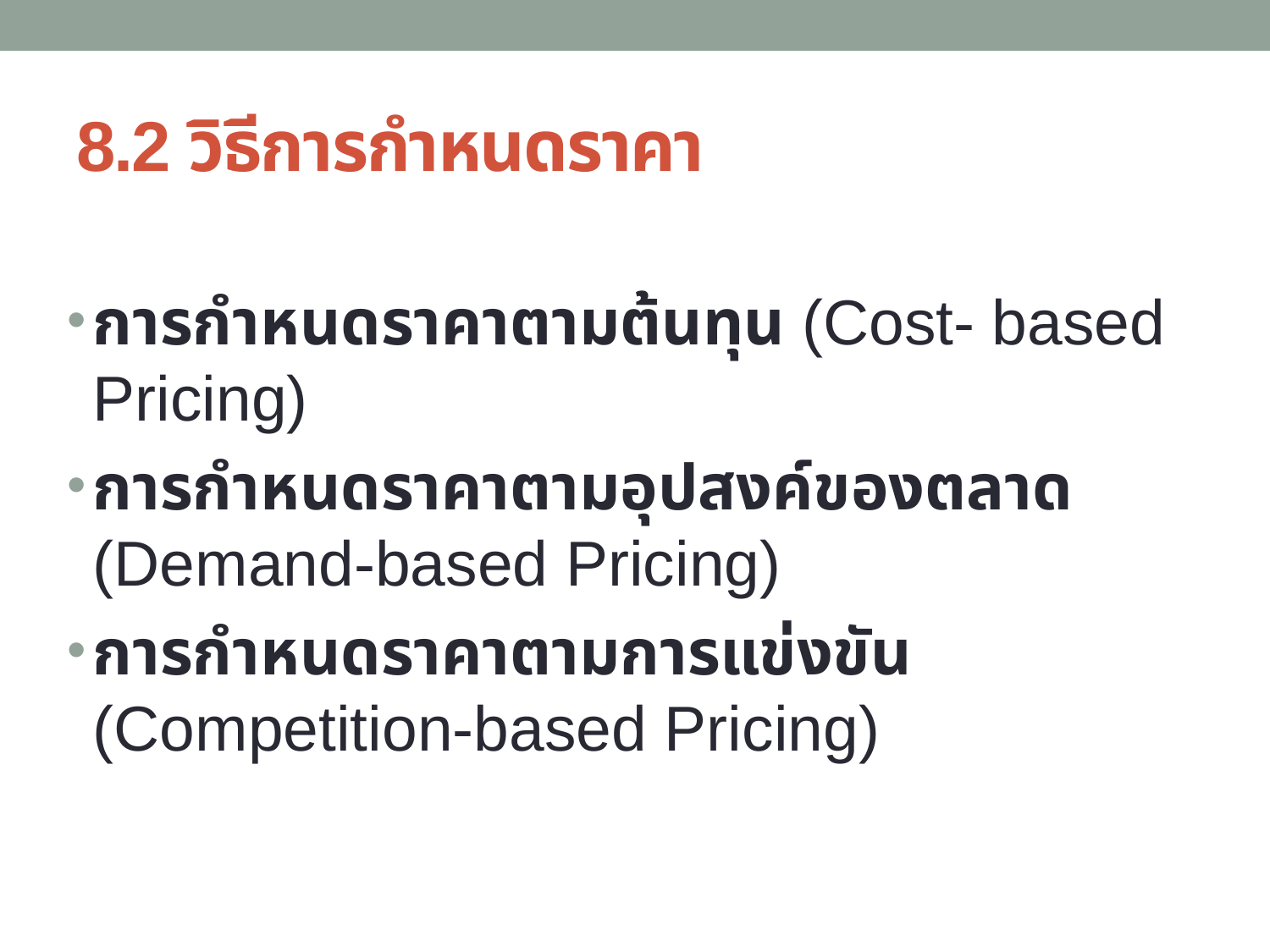

# 8.2 วิธีการกำหนดราคา
การกำหนดราคาตามต้นทุน (Cost- based Pricing)
การกำหนดราคาตามอุปสงค์ของตลาด (Demand-based Pricing)
การกำหนดราคาตามการแข่งขัน (Competition-based Pricing)